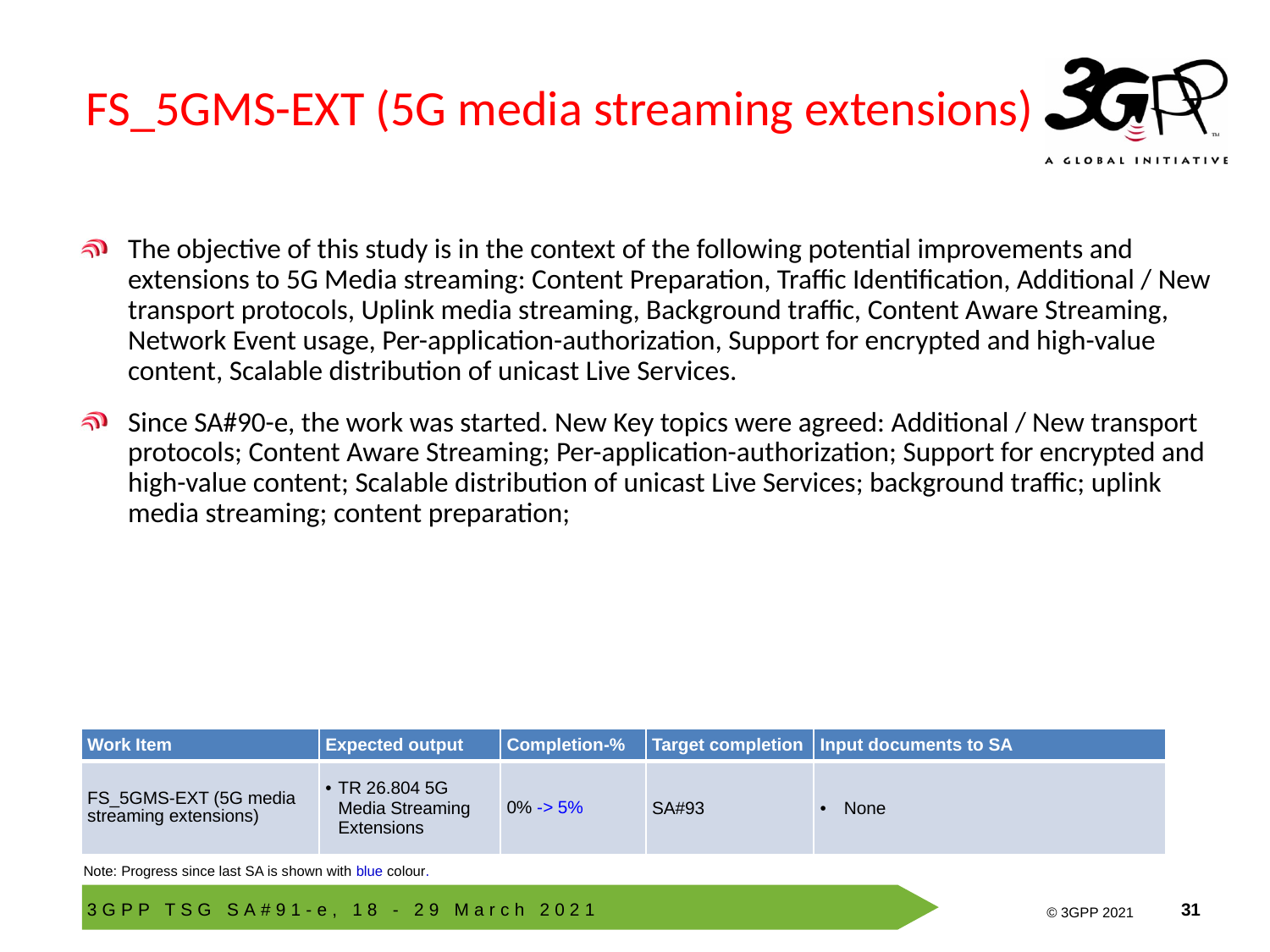

# FS_5GMS-EXT (5G media streaming extensions)
The objective of this study is in the context of the following potential improvements and extensions to 5G Media streaming: Content Preparation, Traffic Identification, Additional / New transport protocols, Uplink media streaming, Background traffic, Content Aware Streaming, Network Event usage, Per-application-authorization, Support for encrypted and high-value content, Scalable distribution of unicast Live Services.
Since SA#90-e, the work was started. New Key topics were agreed: Additional / New transport protocols; Content Aware Streaming; Per-application-authorization; Support for encrypted and high-value content; Scalable distribution of unicast Live Services; background traffic; uplink media streaming; content preparation;
| Work Item | Expected output | Completion-% | Target completion | Input documents to SA |
| --- | --- | --- | --- | --- |
| FS\_5GMS-EXT (5G media streaming extensions) | TR 26.804 5G Media Streaming Extensions | 0% -> 5% | SA#93 | None |
Note: Progress since last SA is shown with blue colour.